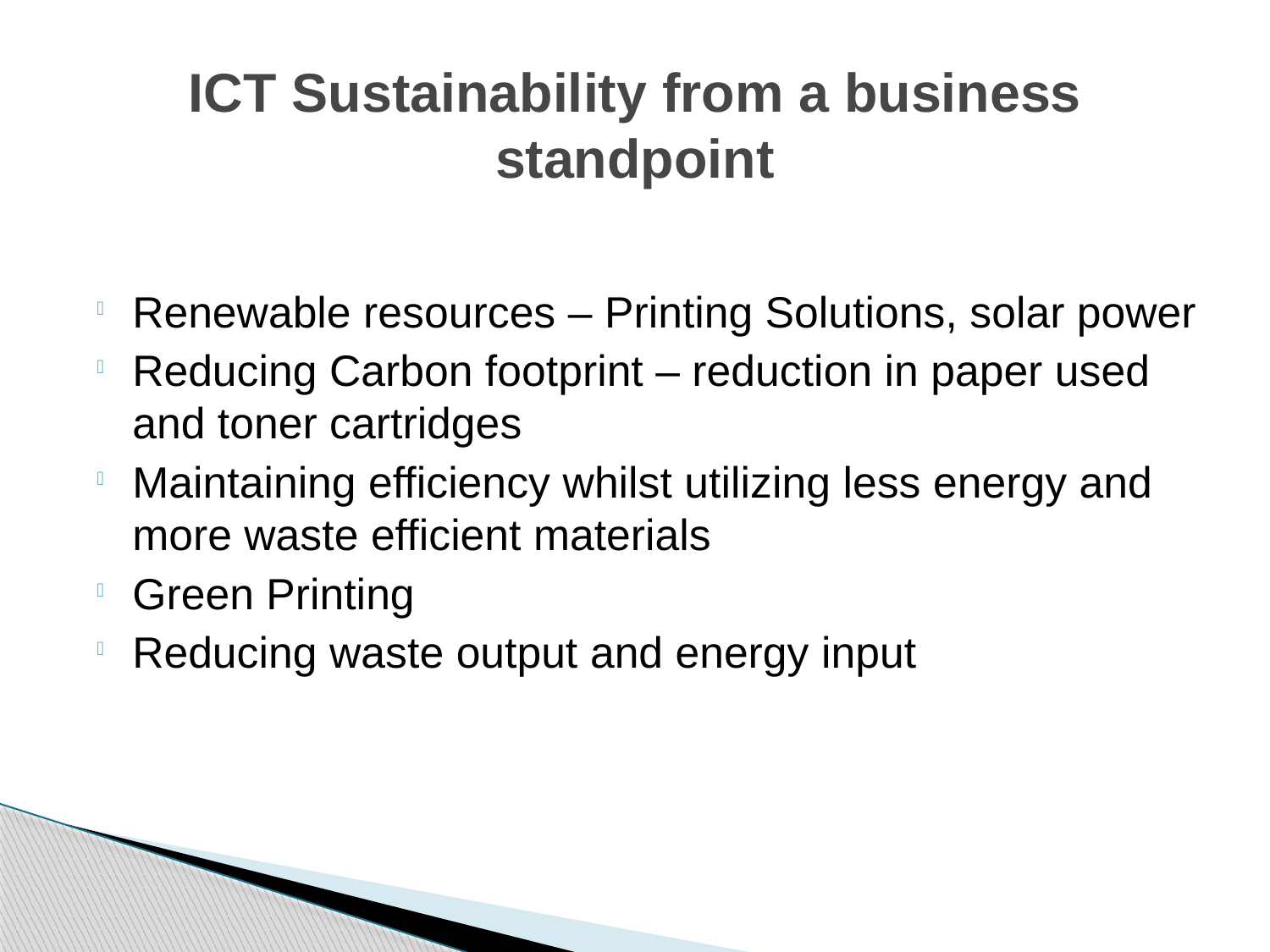

# ICT Sustainability from a business standpoint
Renewable resources – Printing Solutions, solar power
Reducing Carbon footprint – reduction in paper used and toner cartridges
Maintaining efficiency whilst utilizing less energy and more waste efficient materials
Green Printing
Reducing waste output and energy input